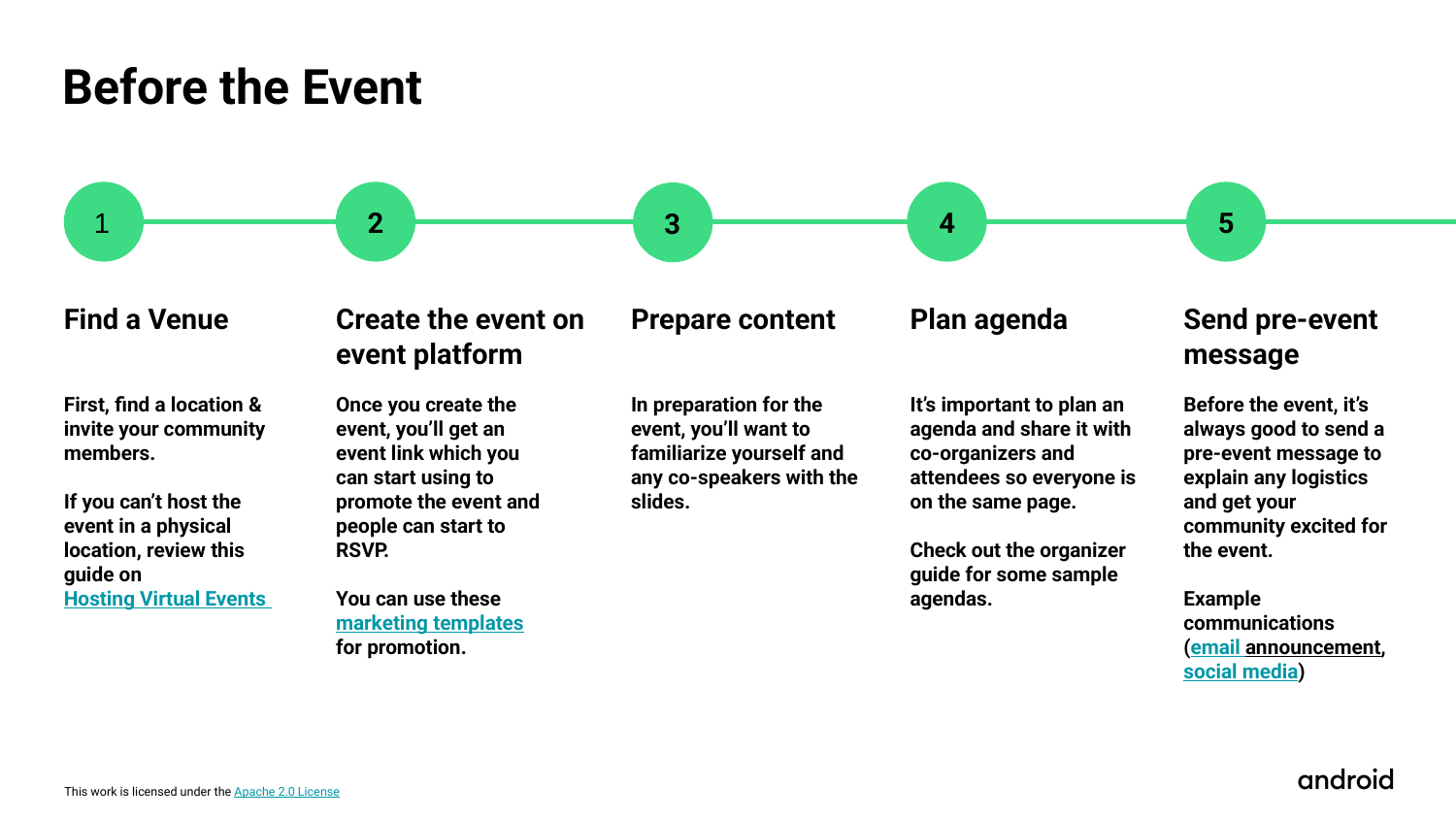

Before the Event
# 1

2
4
5
3
Find a Venue
Create the event on event platform
Prepare content
Plan agenda
Send pre-event message
First, find a location &
invite your community members.

If you can’t host the event in a physical location, review this guide on Hosting Virtual Events
In preparation for the event, you’ll want to familiarize yourself and any co-speakers with the slides.
Before the event, it’s always good to send a pre-event message to explain any logistics and get your community excited for the event.

Example communications
(email announcement,
social media)

Once you create the event, you’ll get an event link which you can start using to promote the event and people can start to RSVP.

You can use these marketing templates for promotion.

It’s important to plan an agenda and share it with co-organizers and attendees so everyone is on the same page.

Check out the organizer guide for some sample agendas.